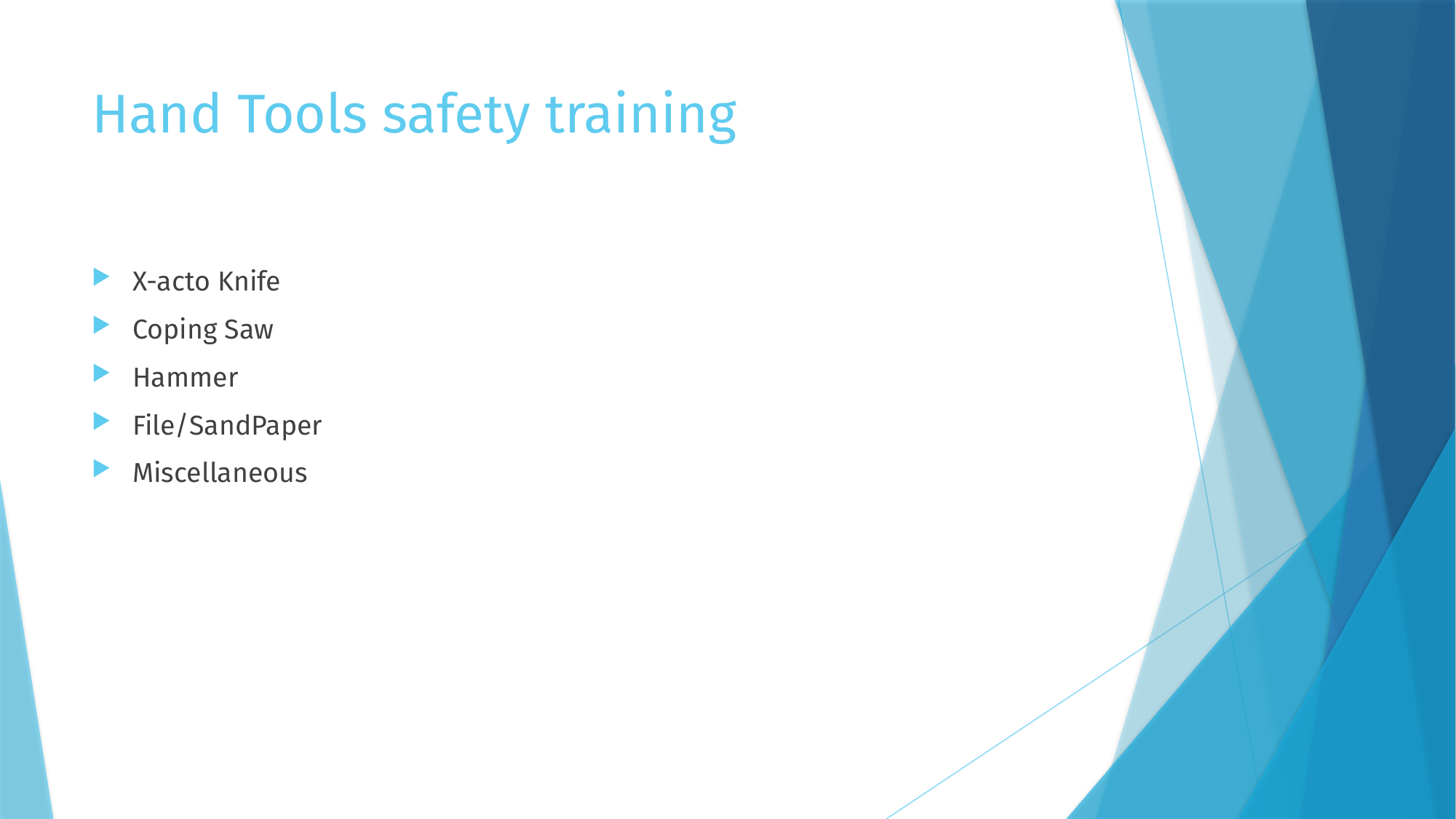

# Hand Tools safety training
X-acto Knife
Coping Saw
Hammer
File/SandPaper
Miscellaneous